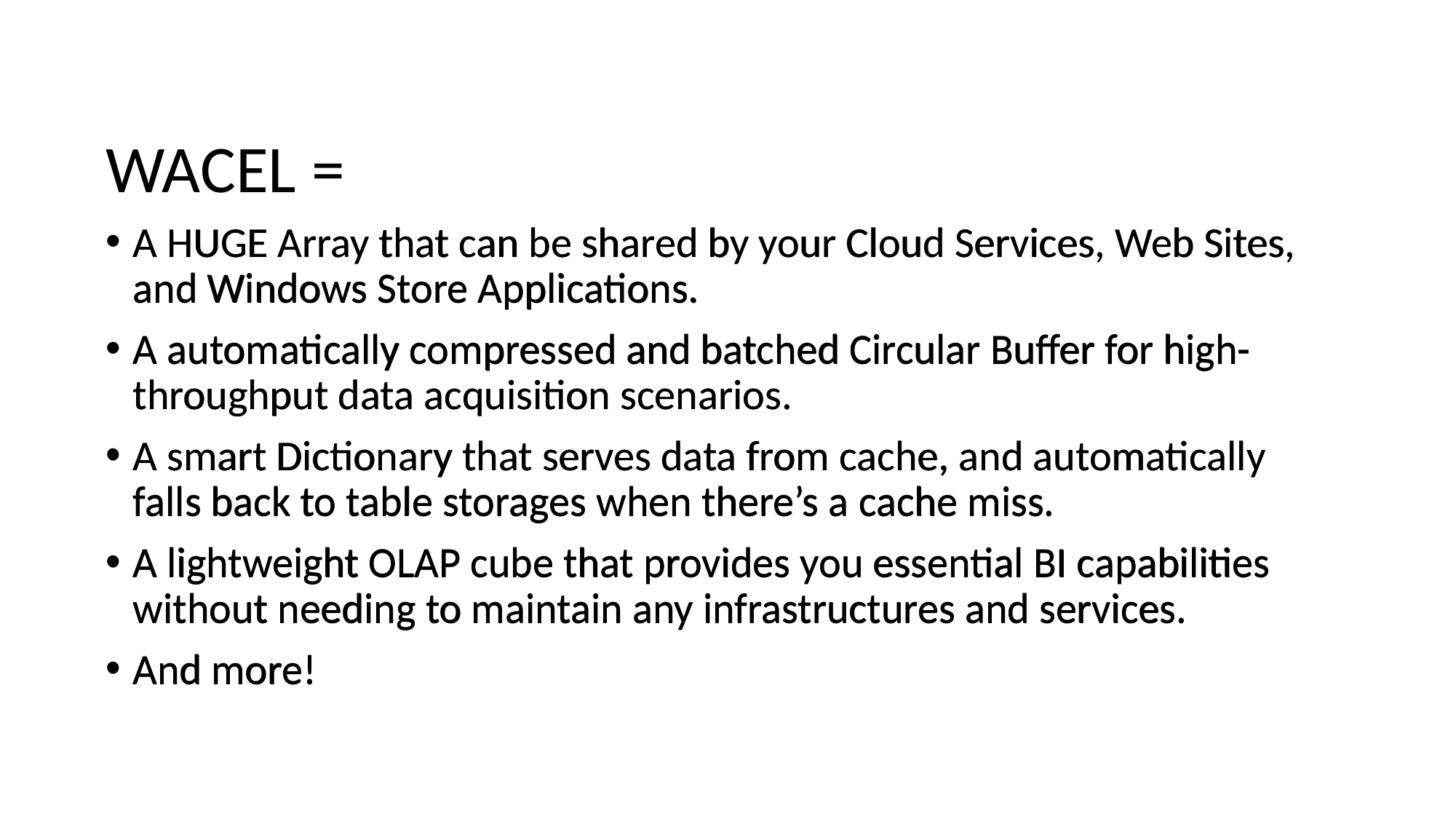

# WACEL =
A HUGE Array that can be shared by your Cloud Services, Web Sites, and Windows Store Applications.
A automatically compressed and batched Circular Buffer for high-throughput data acquisition scenarios.
A smart Dictionary that serves data from cache, and automatically falls back to table storages when there’s a cache miss.
A lightweight OLAP cube that provides you essential BI capabilities without needing to maintain any infrastructures and services.
And more!
A HUGE Array that can be shared by your Cloud Services, Web Sites, and Windows Store Applications.
A automatically compressed and batched Circular Buffer for high-throughput data acquisition scenarios.
A smart Dictionary that serves data from cache, and automatically falls back to table storages when there’s a cache miss.
A lightweight OLAP cube that provides you essential BI capabilities without needing to maintain any infrastructures and services.
And more!